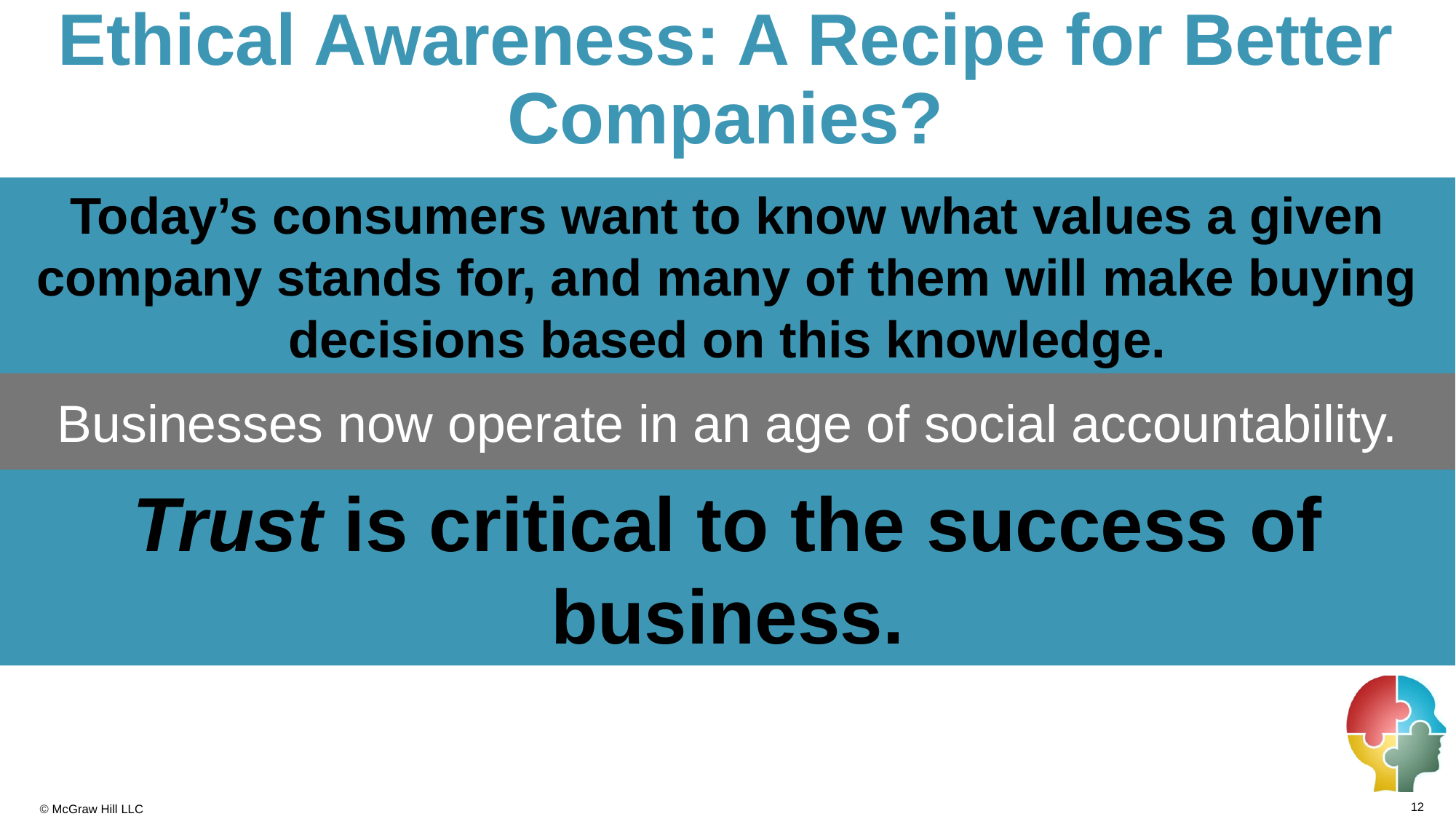

# Ethical Awareness: A Recipe for Better Companies?
Today’s consumers want to know what values a given company stands for, and many of them will make buying decisions based on this knowledge.
Businesses now operate in an age of social accountability.
Trust is critical to the success of business.
12